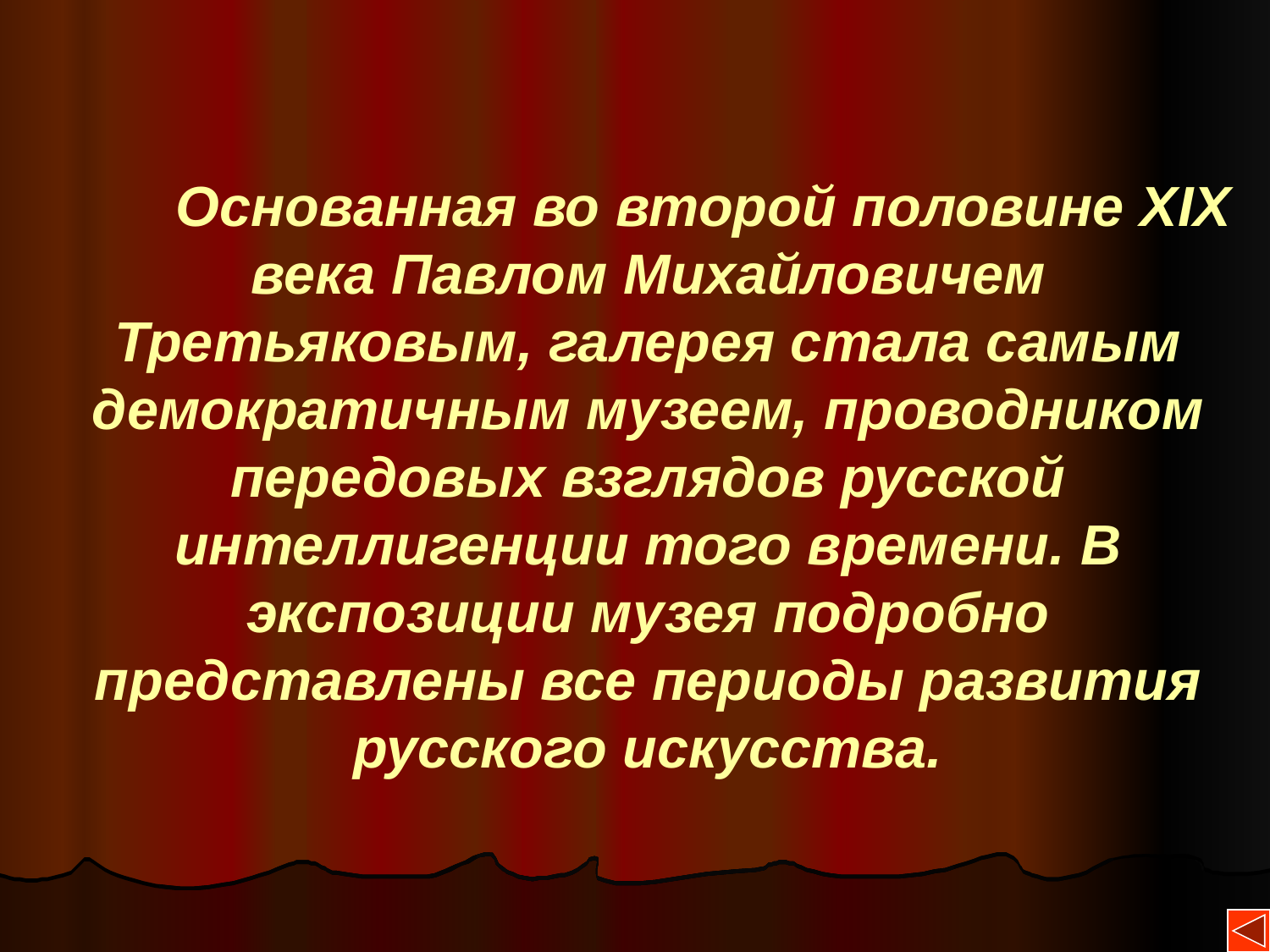

#

         Основанная во второй половине XIX века Павлом Михайловичем Третьяковым, галерея стала самым демократичным музеем, проводником передовых взглядов русской интеллигенции того времени. В экспозиции музея подробно представлены все периоды развития русского искусства.